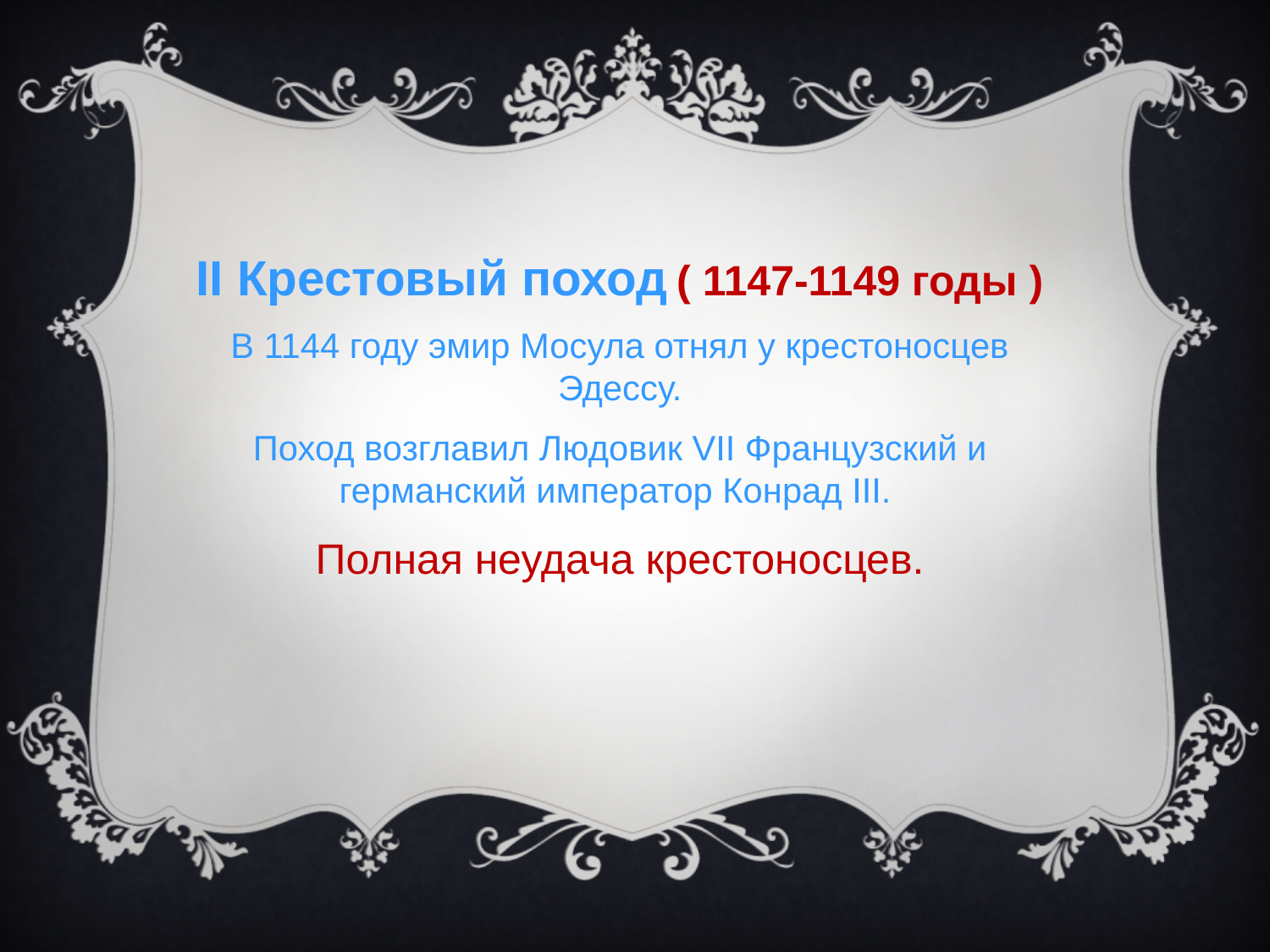

II Крестовый поход ( 1147-1149 годы )
В 1144 году эмир Мосула отнял у крестоносцев Эдессу.
Поход возглавил Людовик VII Французский и германский император Конрад III.
Полная неудача крестоносцев.